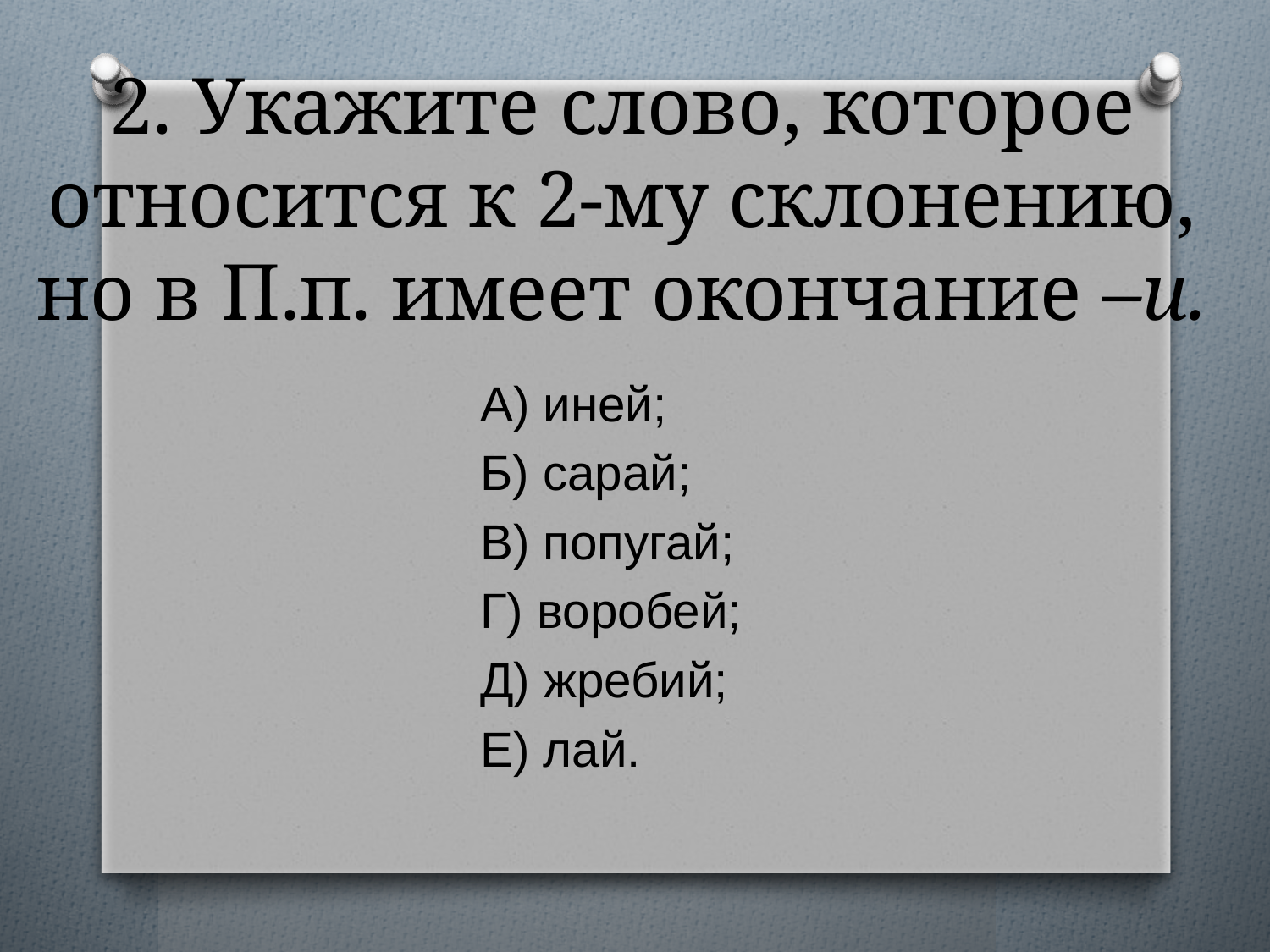

# 2. Укажите слово, которое относится к 2-му склонению, но в П.п. имеет окончание –и.
А) иней;
Б) сарай;
В) попугай;
Г) воробей;
Д) жребий;
Е) лай.